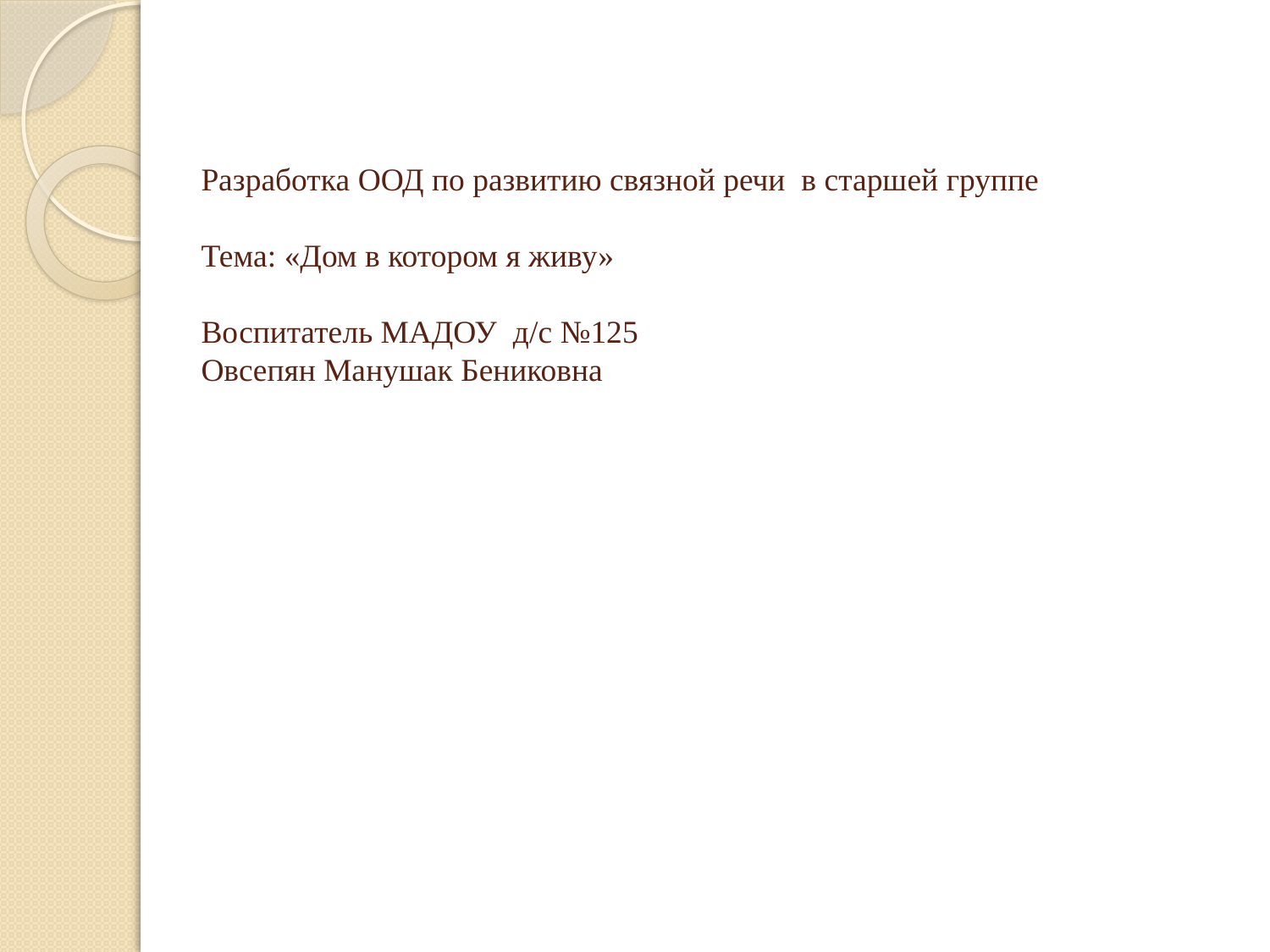

# Разработка ООД по развитию связной речи  в старшей группе Тема: «Дом в котором я живу» Воспитатель МАДОУ  д/с №125 Овсепян Манушак Бениковна